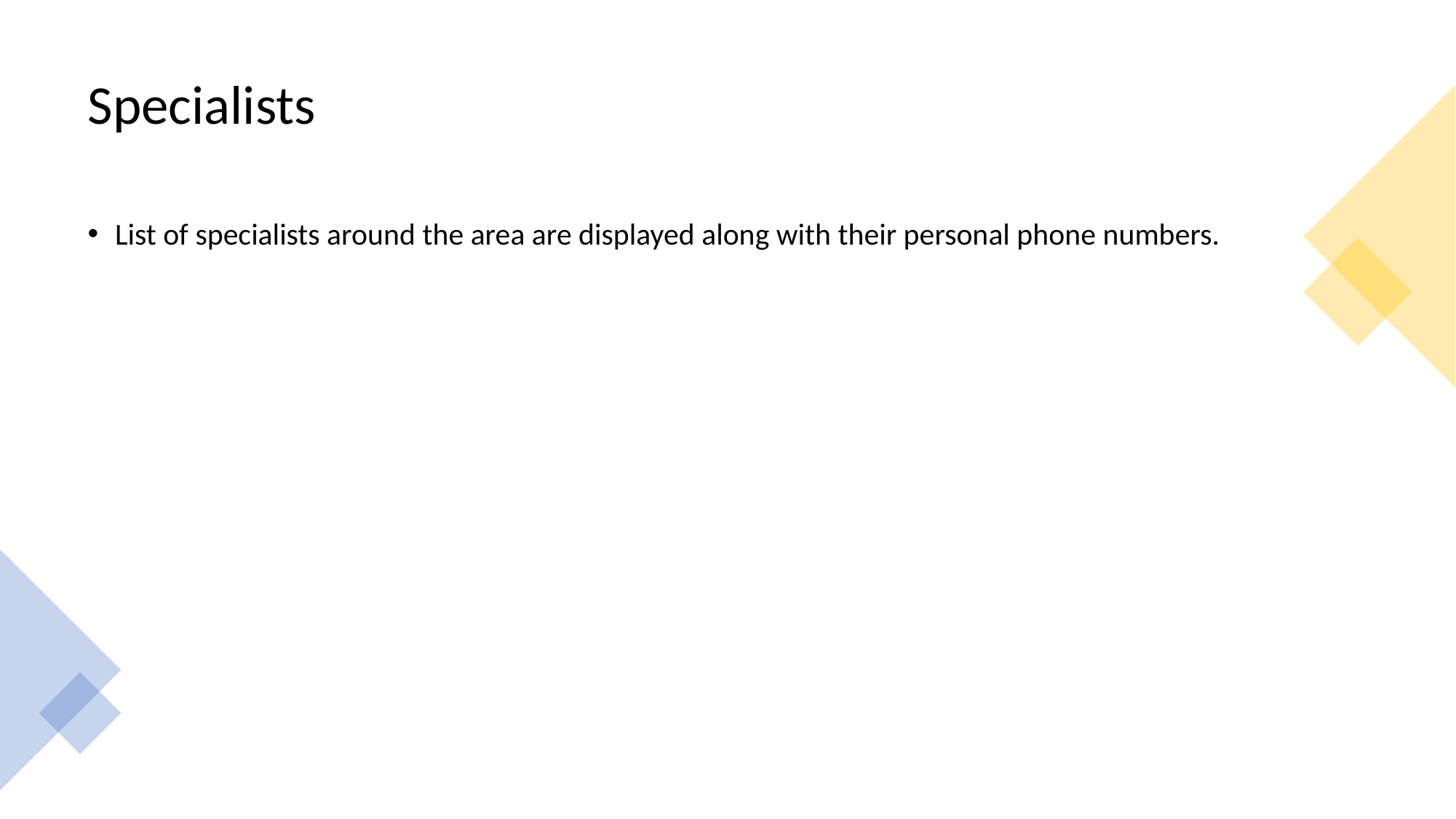

# Specialists

List of specialists around the area are displayed along with their personal phone numbers.